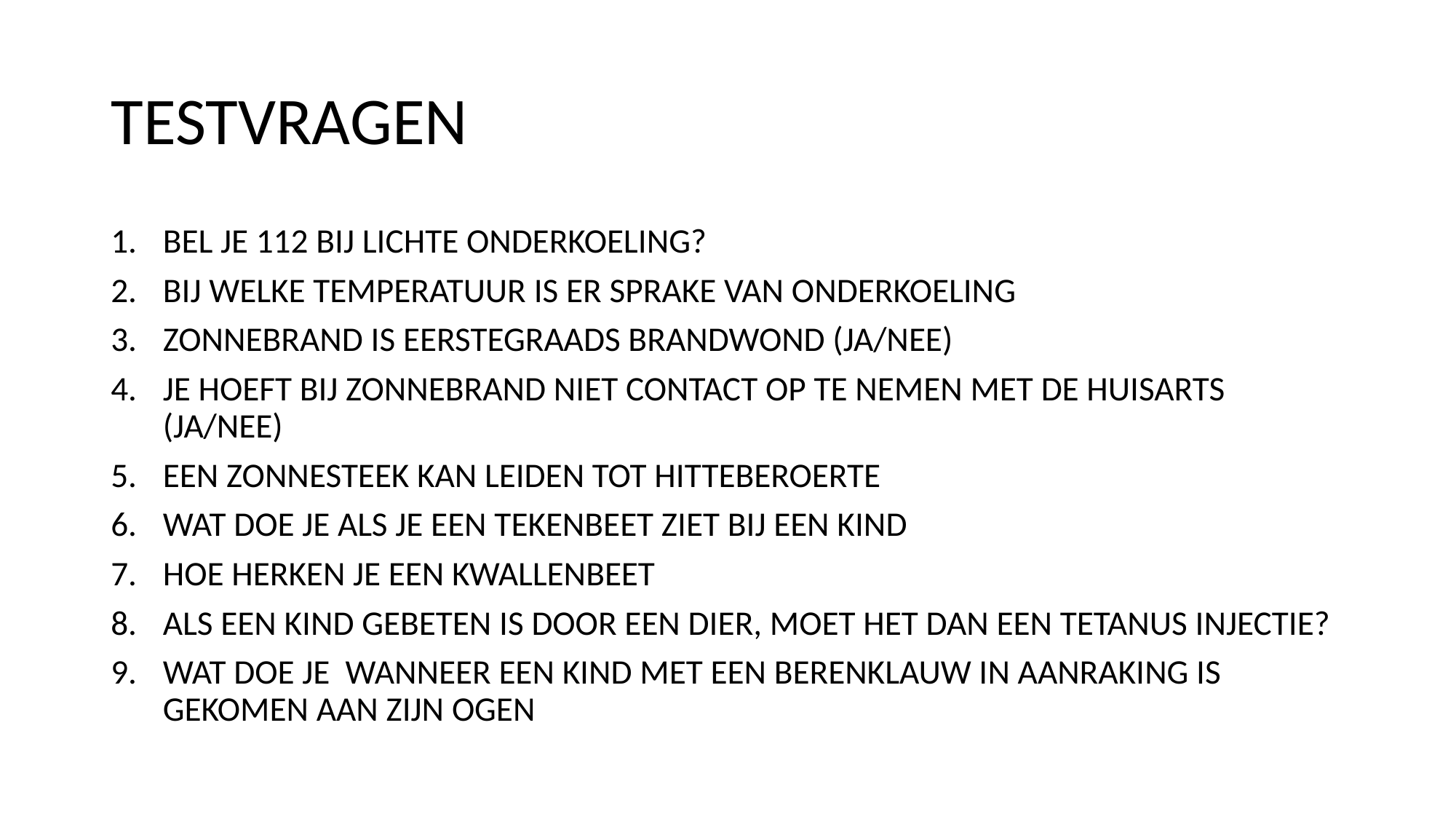

# TESTVRAGEN
BEL JE 112 BIJ LICHTE ONDERKOELING?
BIJ WELKE TEMPERATUUR IS ER SPRAKE VAN ONDERKOELING
ZONNEBRAND IS EERSTEGRAADS BRANDWOND (JA/NEE)
JE HOEFT BIJ ZONNEBRAND NIET CONTACT OP TE NEMEN MET DE HUISARTS (JA/NEE)
EEN ZONNESTEEK KAN LEIDEN TOT HITTEBEROERTE
WAT DOE JE ALS JE EEN TEKENBEET ZIET BIJ EEN KIND
HOE HERKEN JE EEN KWALLENBEET
ALS EEN KIND GEBETEN IS DOOR EEN DIER, MOET HET DAN EEN TETANUS INJECTIE?
WAT DOE JE  WANNEER EEN KIND MET EEN BERENKLAUW IN AANRAKING IS GEKOMEN AAN ZIJN OGEN